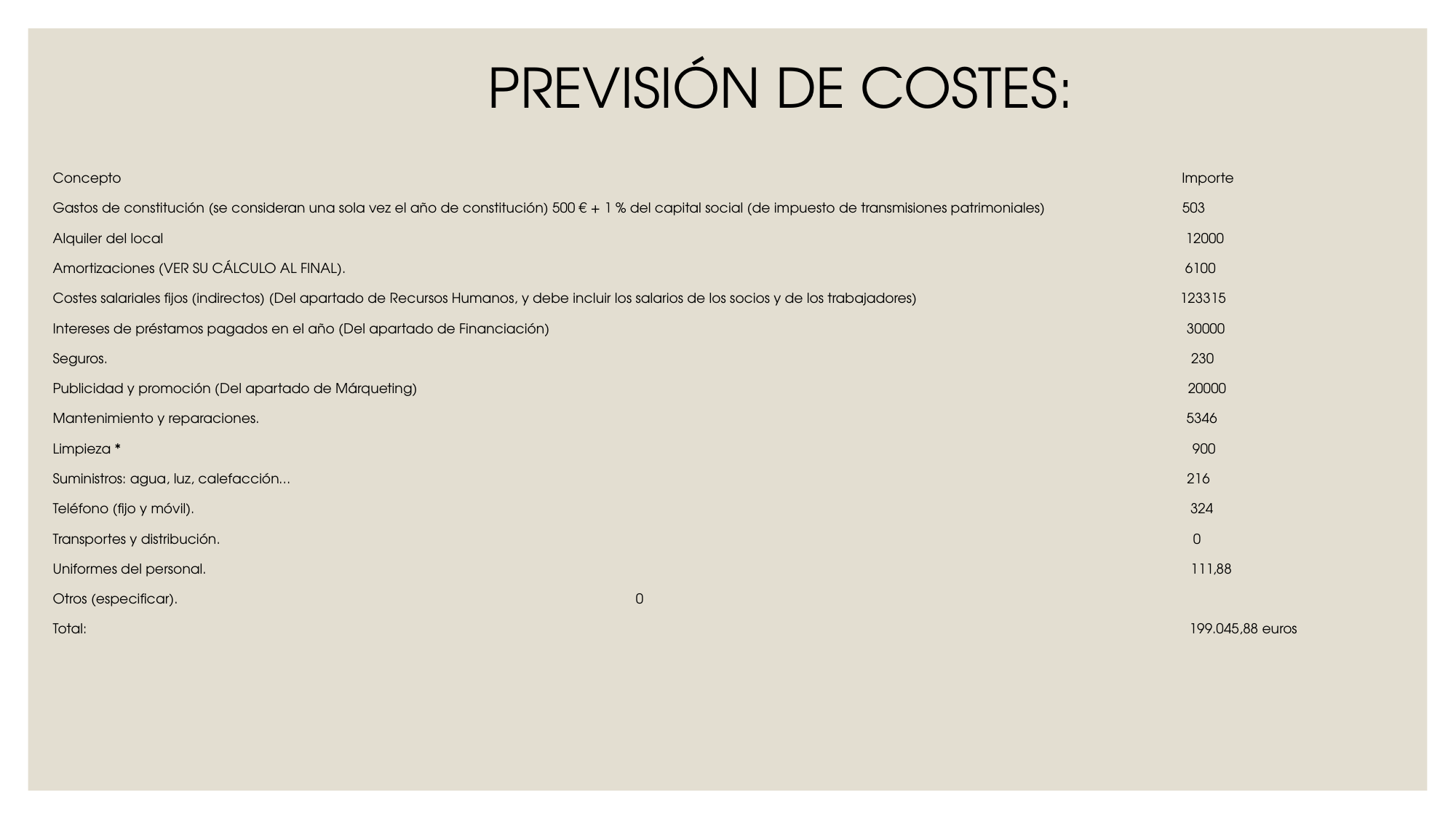

PREVISIÓN DE COSTES:
Concepto                                                                                                                                                                                                                                                                                      Importe
Gastos de constitución (se consideran una sola vez el año de constitución) 500 € + 1 % del capital social (de impuesto de transmisiones patrimoniales)                                    503
Alquiler del local                                                                                                                                                                                                                                                                            12000
Amortizaciones (VER SU CÁLCULO AL FINAL).                                                                                                                                                                                                                            6100
Costes salariales fijos (indirectos) (Del apartado de Recursos Humanos, y debe incluir los salarios de los socios y de los trabajadores)                                                                     123315
Intereses de préstamos pagados en el año (Del apartado de Financiación)                                                                                                                                                                       30000
Seguros.                                                                                                                                                                                                                                                                                            230
Publicidad y promoción (Del apartado de Márqueting)                                                                                                                                                                                                          20000
Mantenimiento y reparaciones.                                                                                                                                                                                                                                                   5346
Limpieza *                                                                                                                                                                                                                                                                                         900
Suministros: agua, luz, calefacción…                                                                                                                                                                                                                                           216
Teléfono (fijo y móvil).                                                                                                                                                                                                                                                                     324
Transportes y distribución.                                                                                                                                                                                                                                                               0
Uniformes del personal.                                                                                                                                                                                                                                                                  111,88
Otros (especificar).                                                                                                                        0
Total:                                                                                                                                                                                                                                                                                                 199.045,88 euros